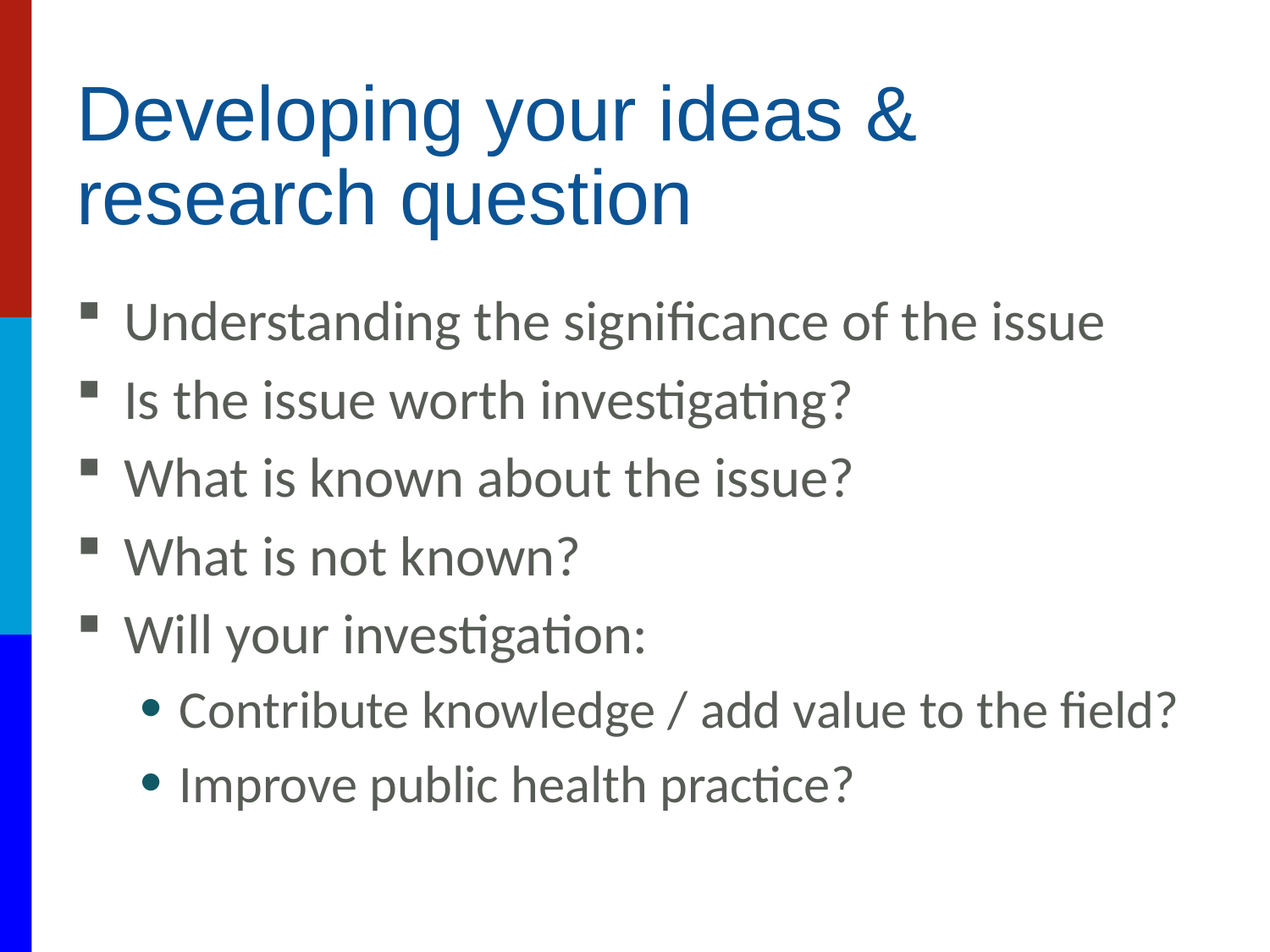

# Developing your ideas & research question
Understanding the significance of the issue
Is the issue worth investigating?
What is known about the issue?
What is not known?
Will your investigation:
Contribute knowledge / add value to the field?
Improve public health practice?